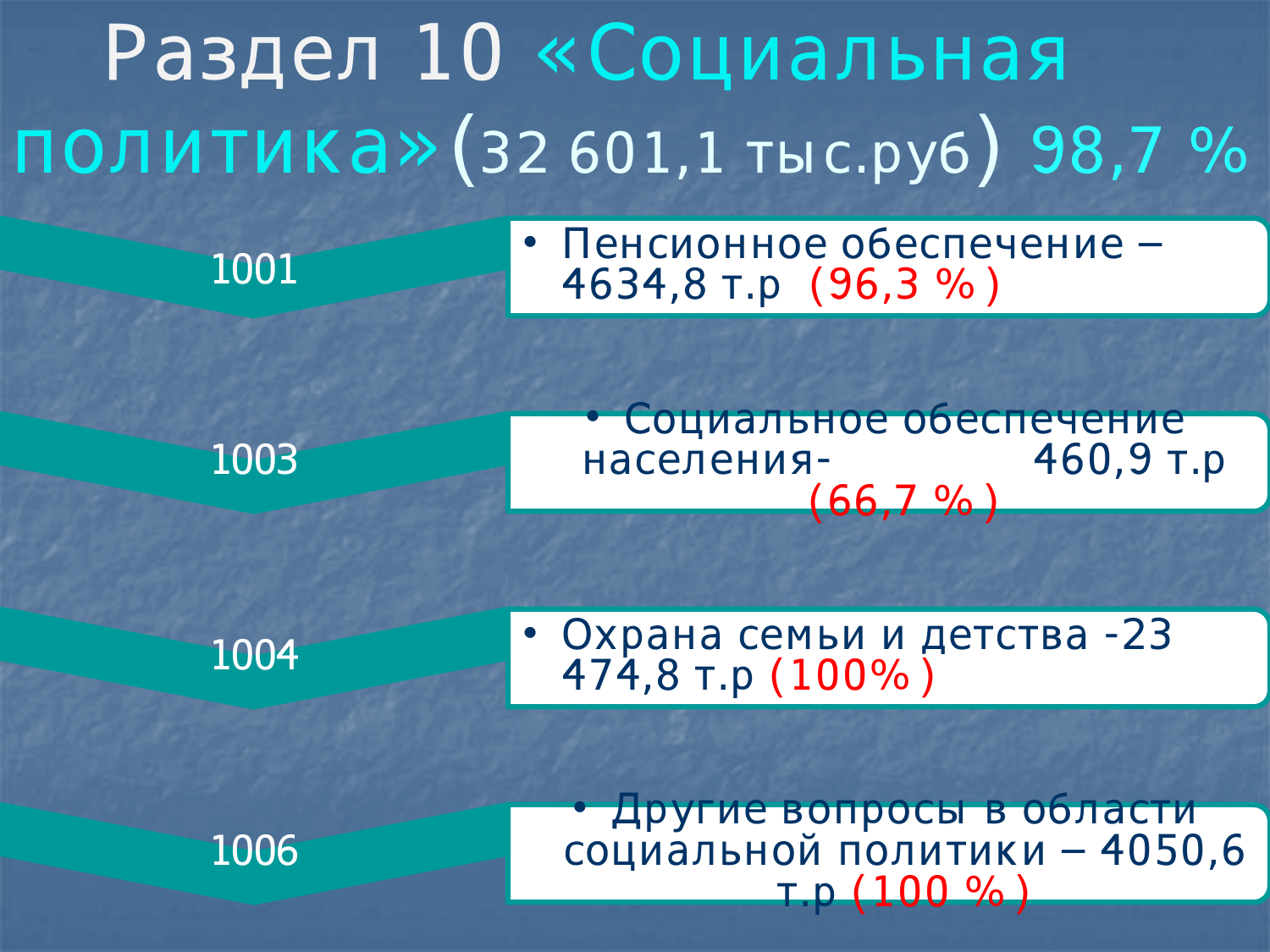

# Раздел 10 «Социальная        политика»(32 601,1 тыс.руб) 98,7 %
1001
Пенсионное обеспечение – 4634,8 т.р  (96,3 %)
1003
Социальное обеспечение населения-                460,9 т.р (66,7 %)
1004
Другие вопросы в области социальной политики – 4050,6 т.р (100 %)
1006
Охрана семьи и детства -23 474,8 т.р (100%)